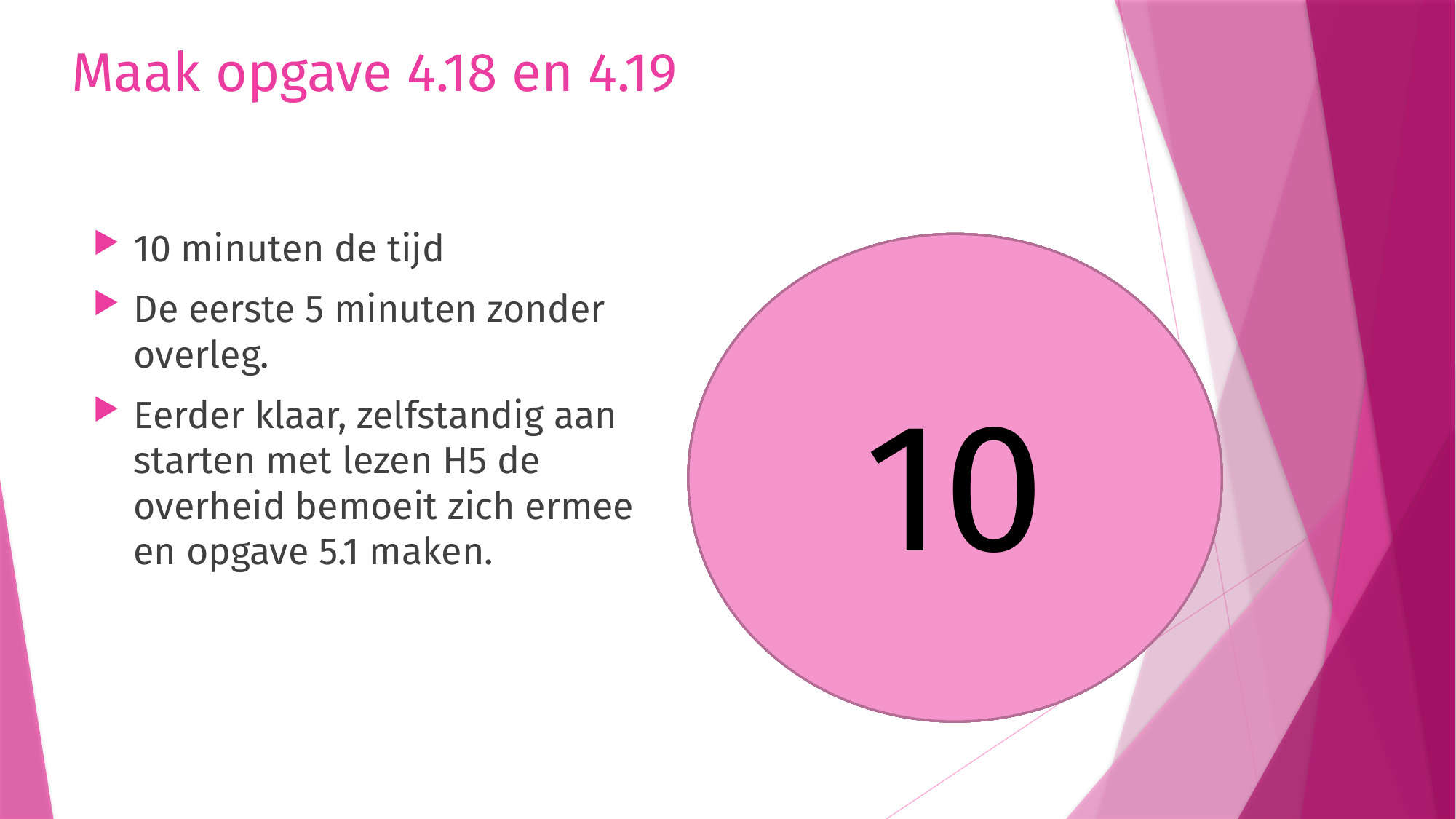

# Maak opgave 4.18 en 4.19
10 minuten de tijd
De eerste 5 minuten zonder overleg.
Eerder klaar, zelfstandig aan starten met lezen H5 de overheid bemoeit zich ermee en opgave 5.1 maken.
10
8
9
5
6
7
4
3
1
2